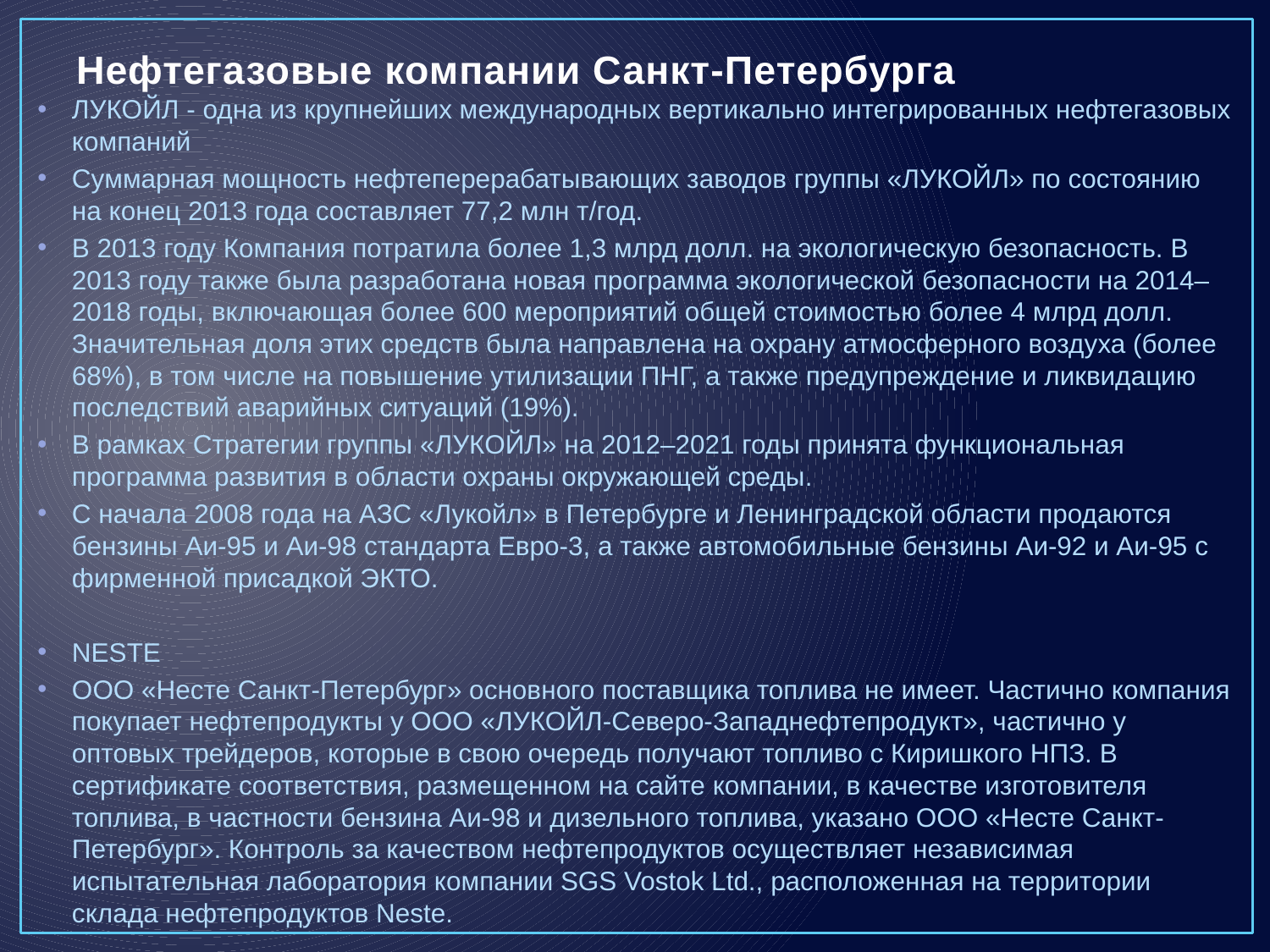

# Нефтегазовые компании Санкт-Петербурга
ЛУКОЙЛ - одна из крупнейших международных вертикально интегрированных нефтегазовых компаний
Суммарная мощность нефтеперерабатывающих заводов группы «ЛУКОЙЛ» по состоянию на конец 2013 года составляет 77,2 млн т/год.
В 2013 году Компания потратила более 1,3 млрд долл. на экологическую безопасность. В 2013 году также была разработана новая программа экологической безопасности на 2014–2018 годы, включающая более 600 мероприятий общей стоимостью более 4 млрд долл. Значительная доля этих средств была направлена на охрану атмосферного воздуха (более 68%), в том числе на повышение утилизации ПНГ, а также предупреждение и ликвидацию последствий аварийных ситуаций (19%).
В рамках Стратегии группы «ЛУКОЙЛ» на 2012–2021 годы принята функциональная программа развития в области охраны окружающей среды.
С начала 2008 года на АЗС «Лукойл» в Петербурге и Ленинградской области продаются бензины Аи-95 и Аи-98 стандарта Евро-3, а также автомобильные бензины Аи-92 и Аи-95 с фирменной присадкой ЭКТО.

NESTE
ООО «Несте Санкт-Петербург» основного поставщика топлива не имеет. Частично компания покупает нефтепродукты у ООО «ЛУКОЙЛ-Северо-Западнефтепродукт», частично у оптовых трейдеров, которые в свою очередь получают топливо с Киришкого НПЗ. В сертификате соответствия, размещенном на сайте компании, в качестве изготовителя топлива, в частности бензина Аи-98 и дизельного топлива, указано ООО «Несте Санкт-Петербург». Контроль за качеством нефтепродуктов осуществляет независимая испытательная лаборатория компании SGS Vostok Ltd., расположенная на территории склада нефтепродуктов Neste.